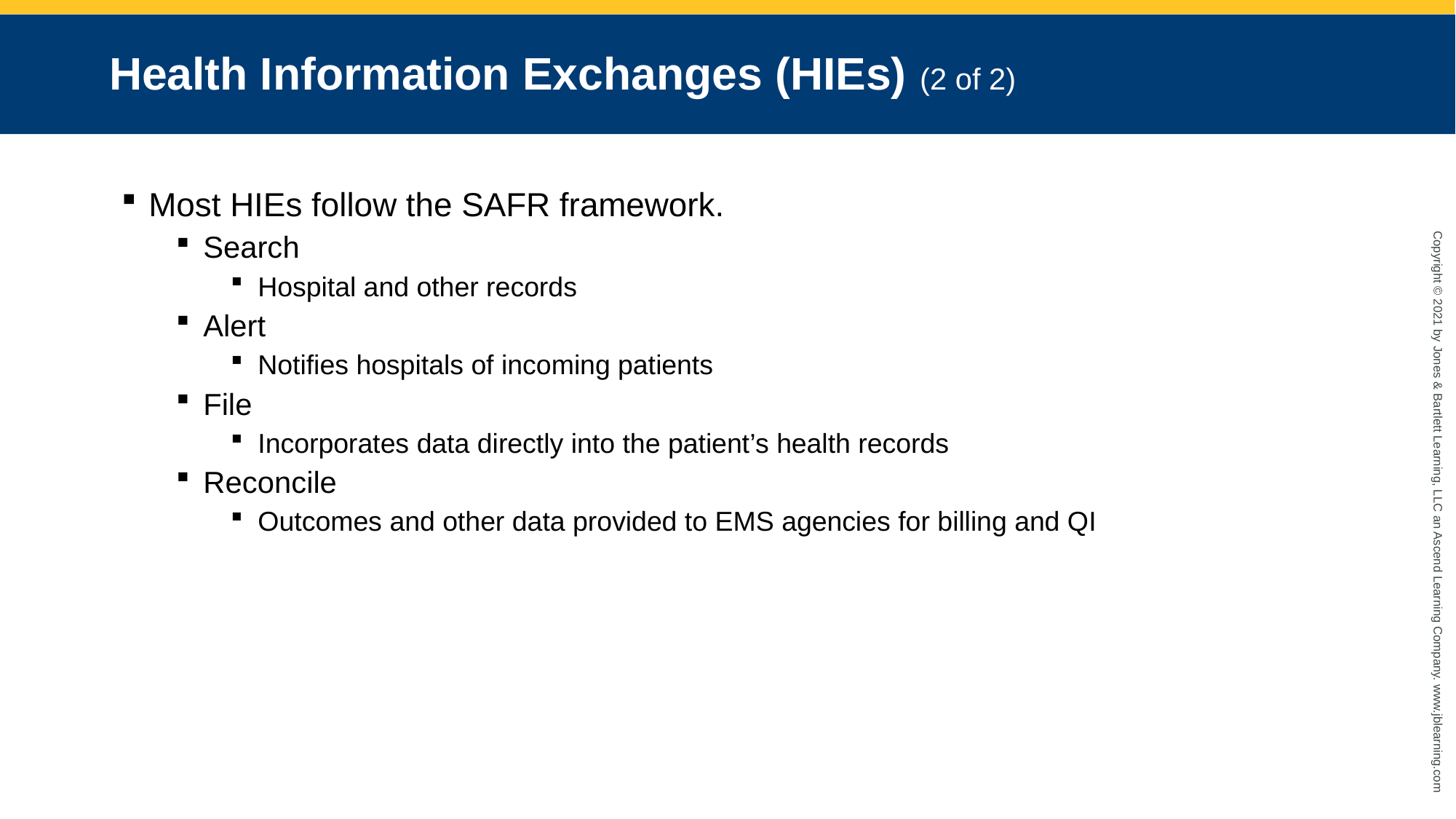

# Health Information Exchanges (HIEs) (2 of 2)
Most HIEs follow the SAFR framework.
Search
Hospital and other records
Alert
Notifies hospitals of incoming patients
File
Incorporates data directly into the patient’s health records
Reconcile
Outcomes and other data provided to EMS agencies for billing and QI